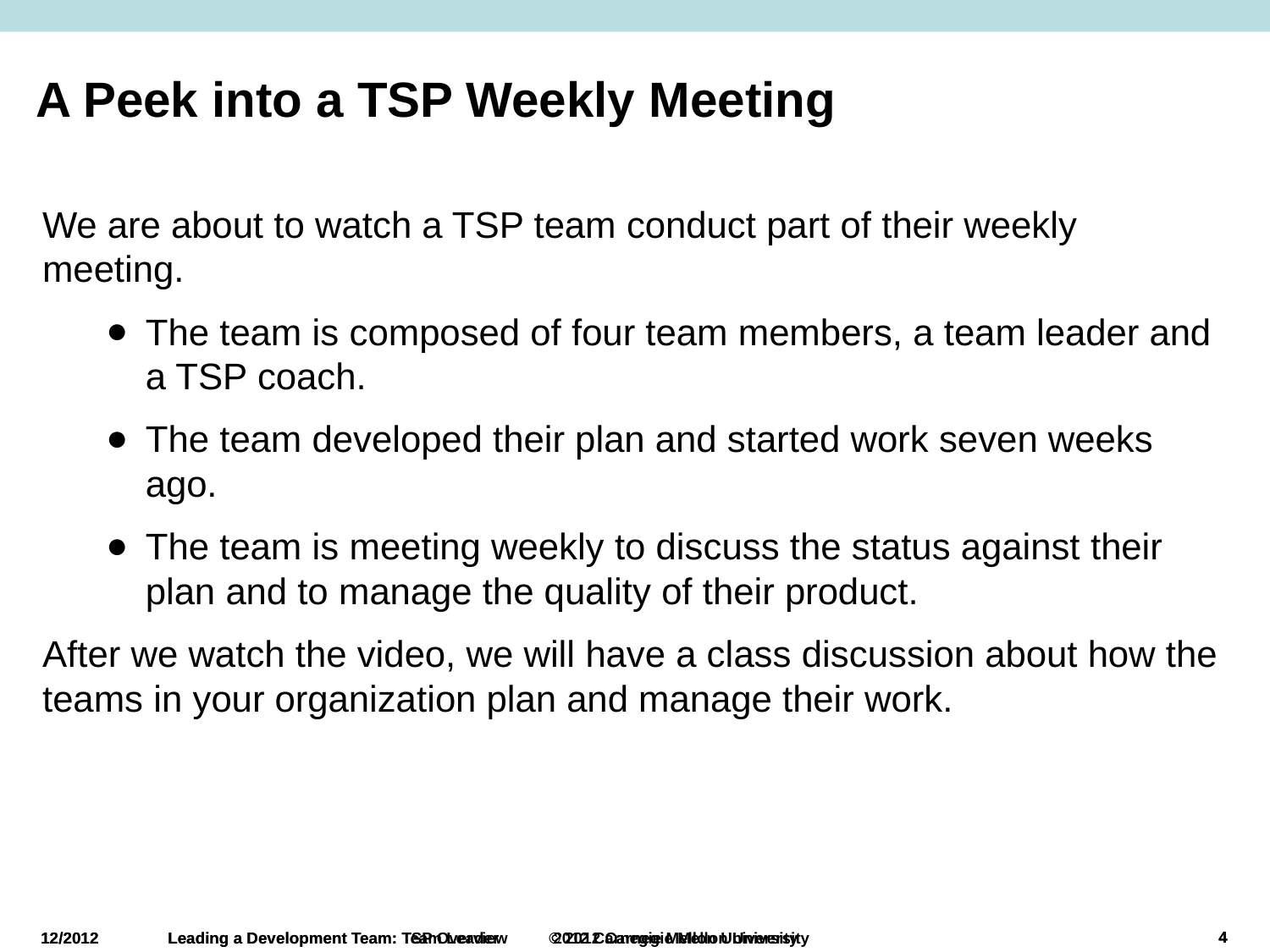

# A Peek into a TSP Weekly Meeting
We are about to watch a TSP team conduct part of their weekly meeting.
The team is composed of four team members, a team leader and a TSP coach.
The team developed their plan and started work seven weeks ago.
The team is meeting weekly to discuss the status against their plan and to manage the quality of their product.
After we watch the video, we will have a class discussion about how the teams in your organization plan and manage their work.